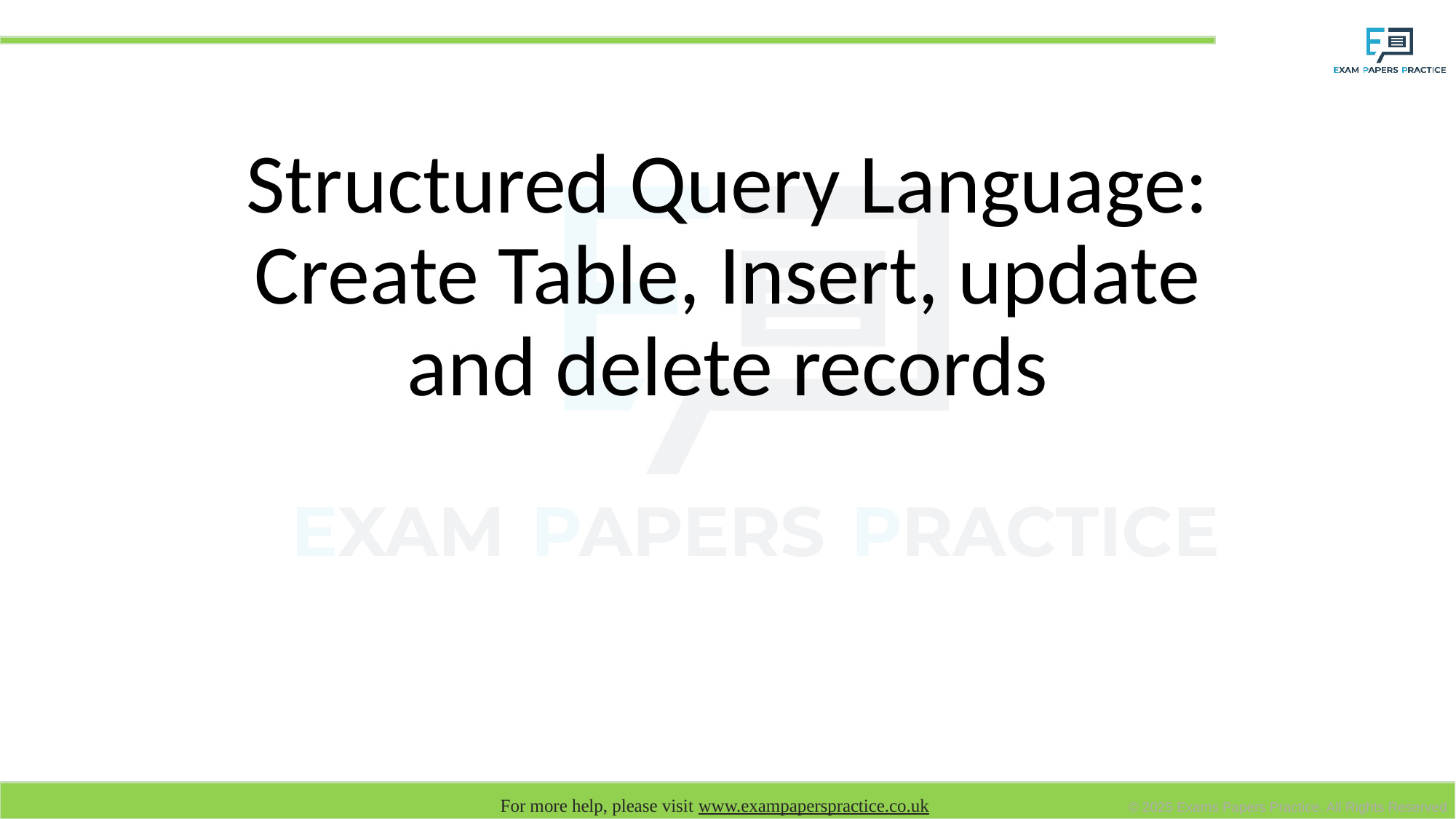

# Structured Query Language: Create Table, Insert, update and delete records